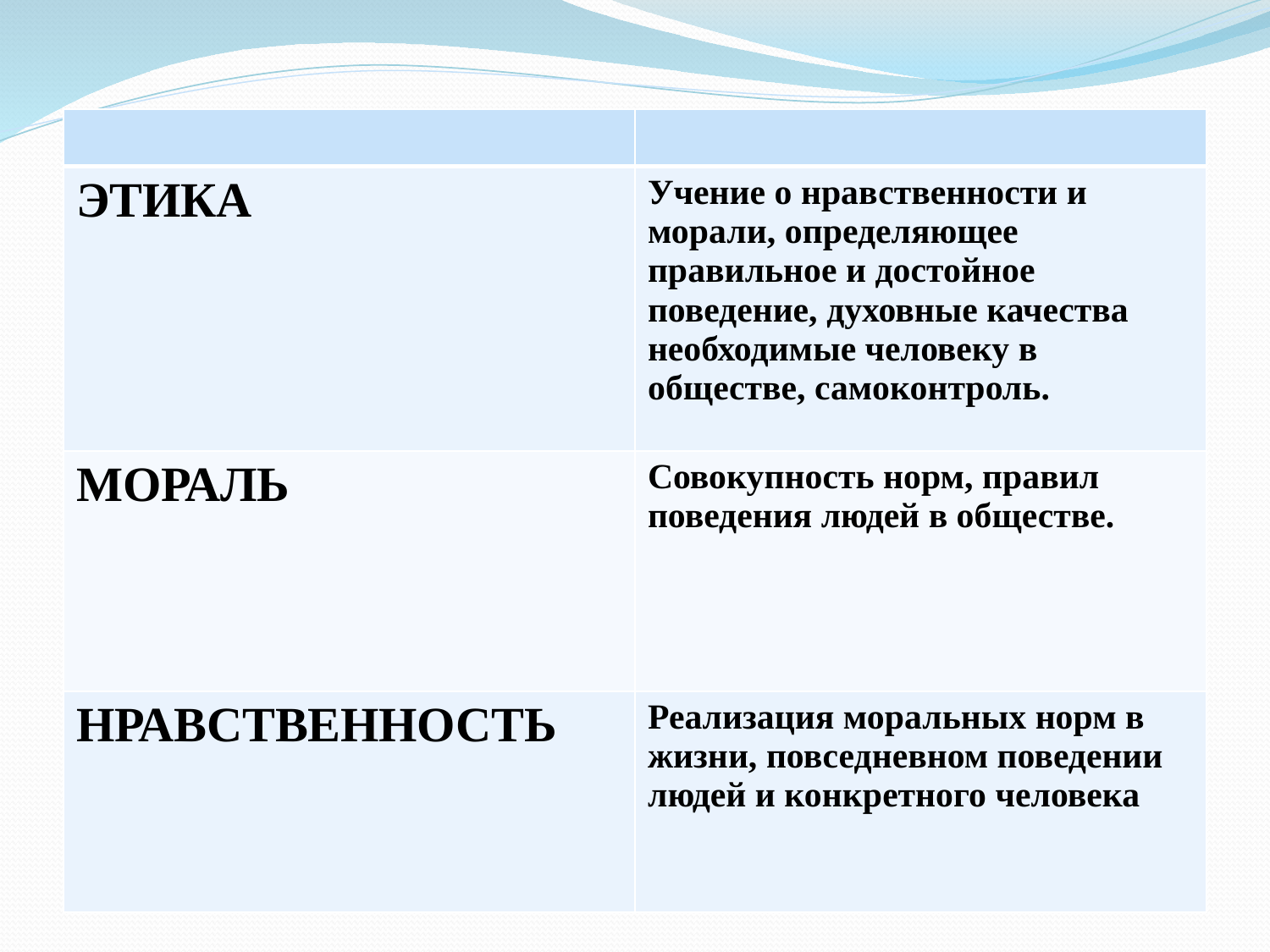

#
|  |  |
| --- | --- |
| ЭТИКА | Учение о нравственности и морали, определяющее правильное и достойное поведение, духовные качества необходимые человеку в обществе, самоконтроль. |
| МОРАЛЬ | Совокупность норм, правил поведения людей в обществе. |
| НРАВСТВЕННОСТЬ | Реализация моральных норм в жизни, повседневном поведении людей и конкретного человека |